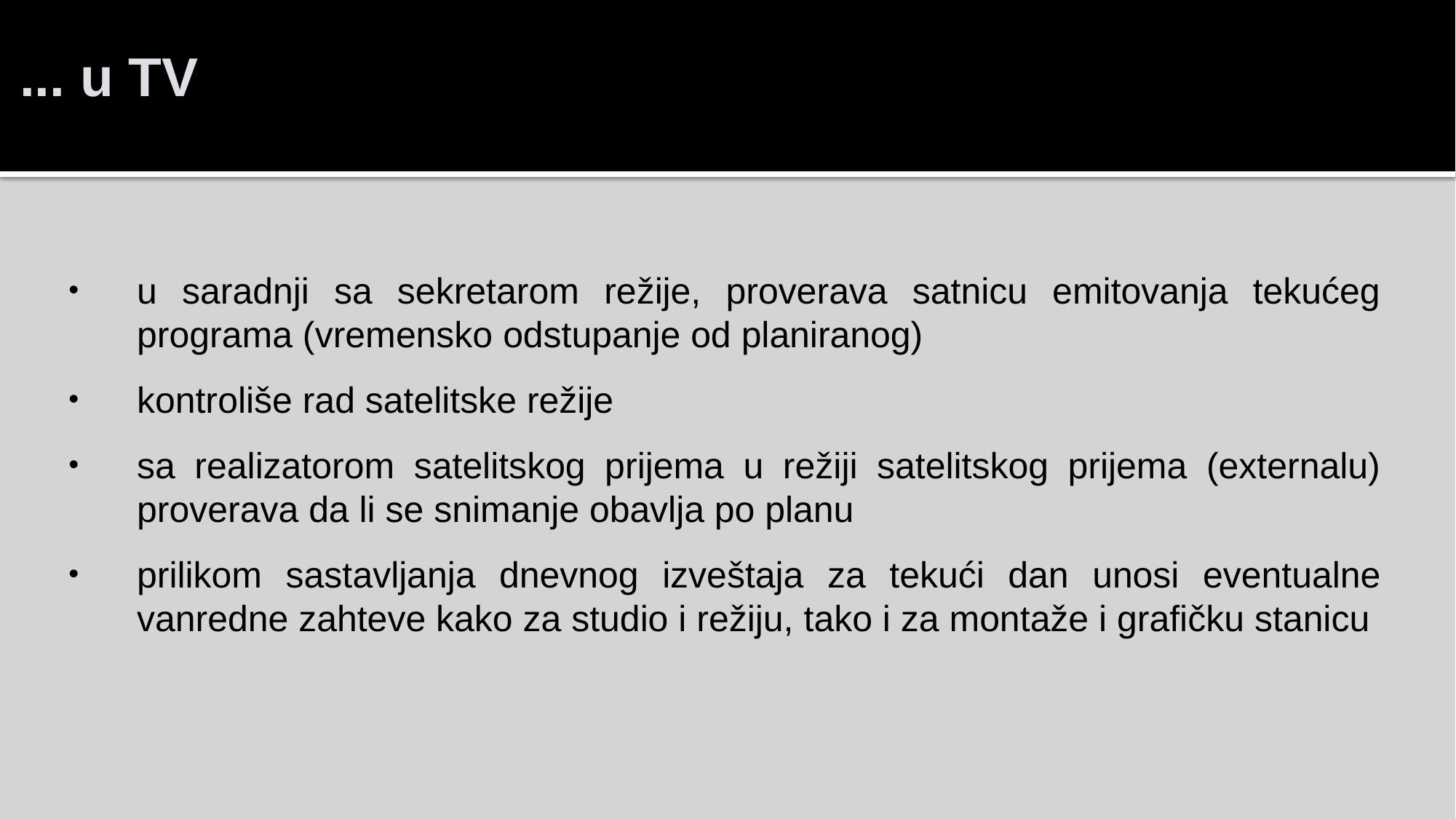

... u TV

u saradnji sa sekretarom režije, proverava satnicu emitovanja tekućeg programa (vremensko odstupanje od planiranog)

kontroliše rad satelitske režije

sa realizatorom satelitskog prijema u režiji satelitskog prijema (externalu) proverava da li se snimanje obavlja po planu

prilikom sastavljanja dnevnog izveštaja za tekući dan unosi eventualne vanredne zahteve kako za studio i režiju, tako i za montaže i grafičku stanicu